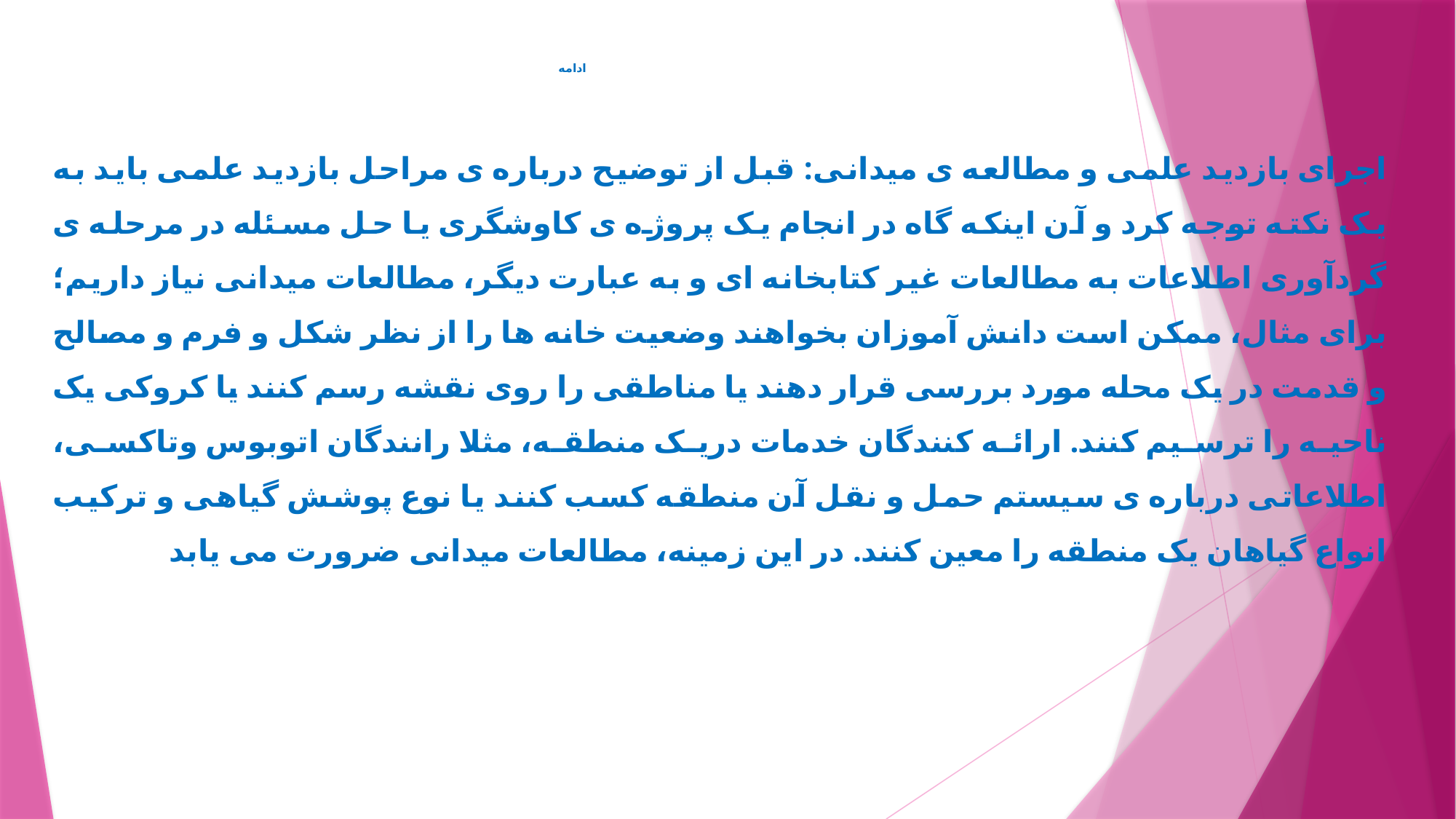

# ادامه
اجرای بازديد علمی و مطالعه ی ميدانی: قبل از توضيح درباره ی مراحل بازديد علمی بايد به يک نکته توجه کرد و آن اينکه گاه در انجام يک پروژه ی کاوشگری يا حل مسئله در مرحله ی گردآوری اطلاعات به مطالعات غير کتابخانه ای و به عبارت ديگر، مطالعات ميدانی نياز داريم؛ برای مثال، ممکن است دانش آموزان بخواهند وضعيت خانه ها را از نظر شکل و فرم و مصالح و قدمت در يک محله مورد بررسی قرار دهند يا مناطقی را روی نقشه رسم کنند يا کروکی يک ناحيه را ترسيم کنند. ارائه کنندگان خدمات دريک منطقه، مثلا رانندگان اتوبوس وتاکسی، اطلاعاتی درباره ی سيستم حمل و نقل آن منطقه کسب کنند يا نوع پوشش گياهی و ترکيب انواع گياهان يک منطقه را معين کنند. در اين زمينه، مطالعات ميدانی ضرورت می يابد